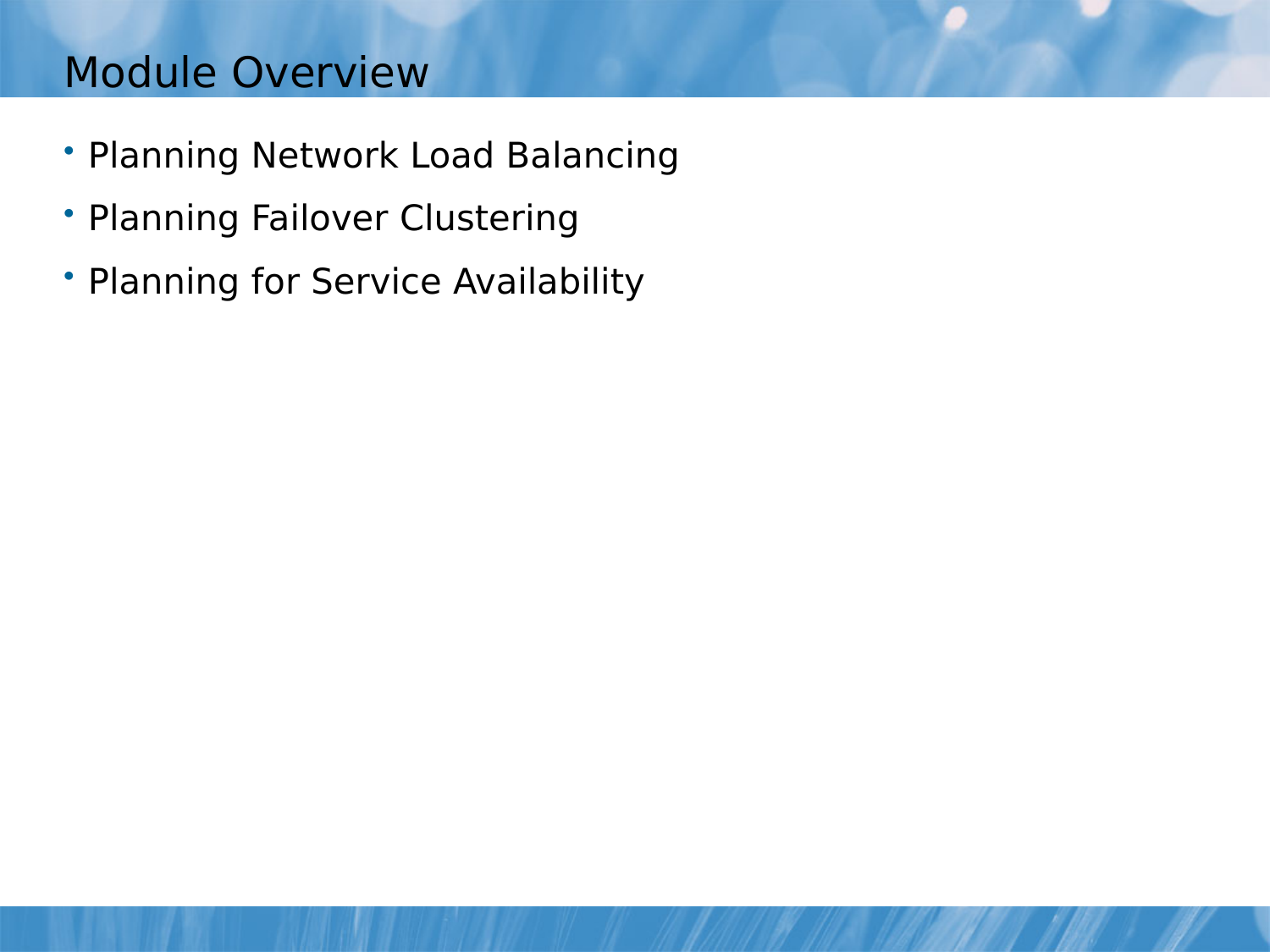

# Module Overview
Planning Network Load Balancing
Planning Failover Clustering
Planning for Service Availability